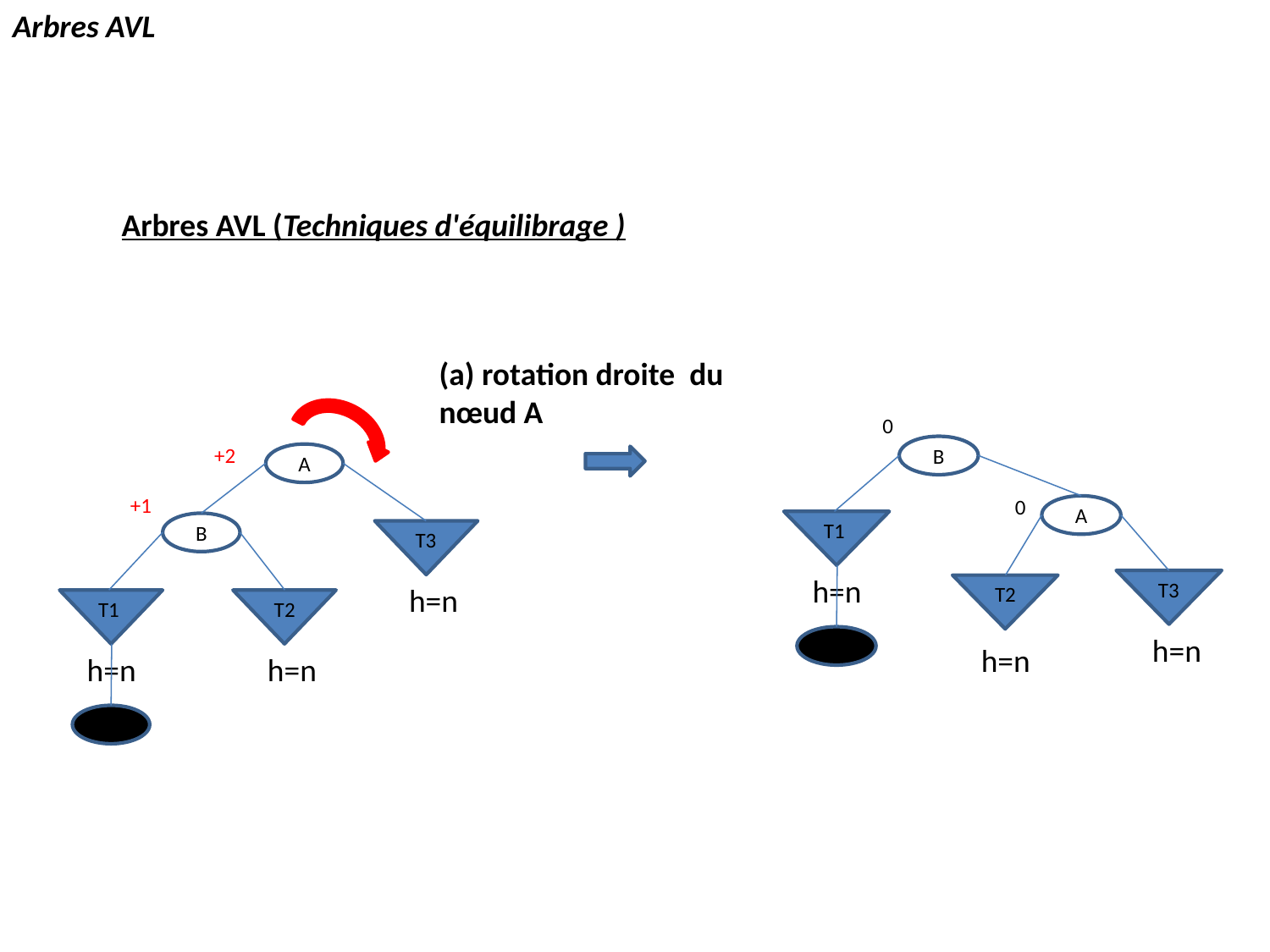

Arbres AVL

Arbres AVL (Techniques d'équilibrage )
(a) rotation droite  du nœud A

0
B
0
A

T1
h=n

T3

T2
h=n
B
h=n
+2
A
+1
B

T3
h=n

T1

T2
h=n
h=n
B